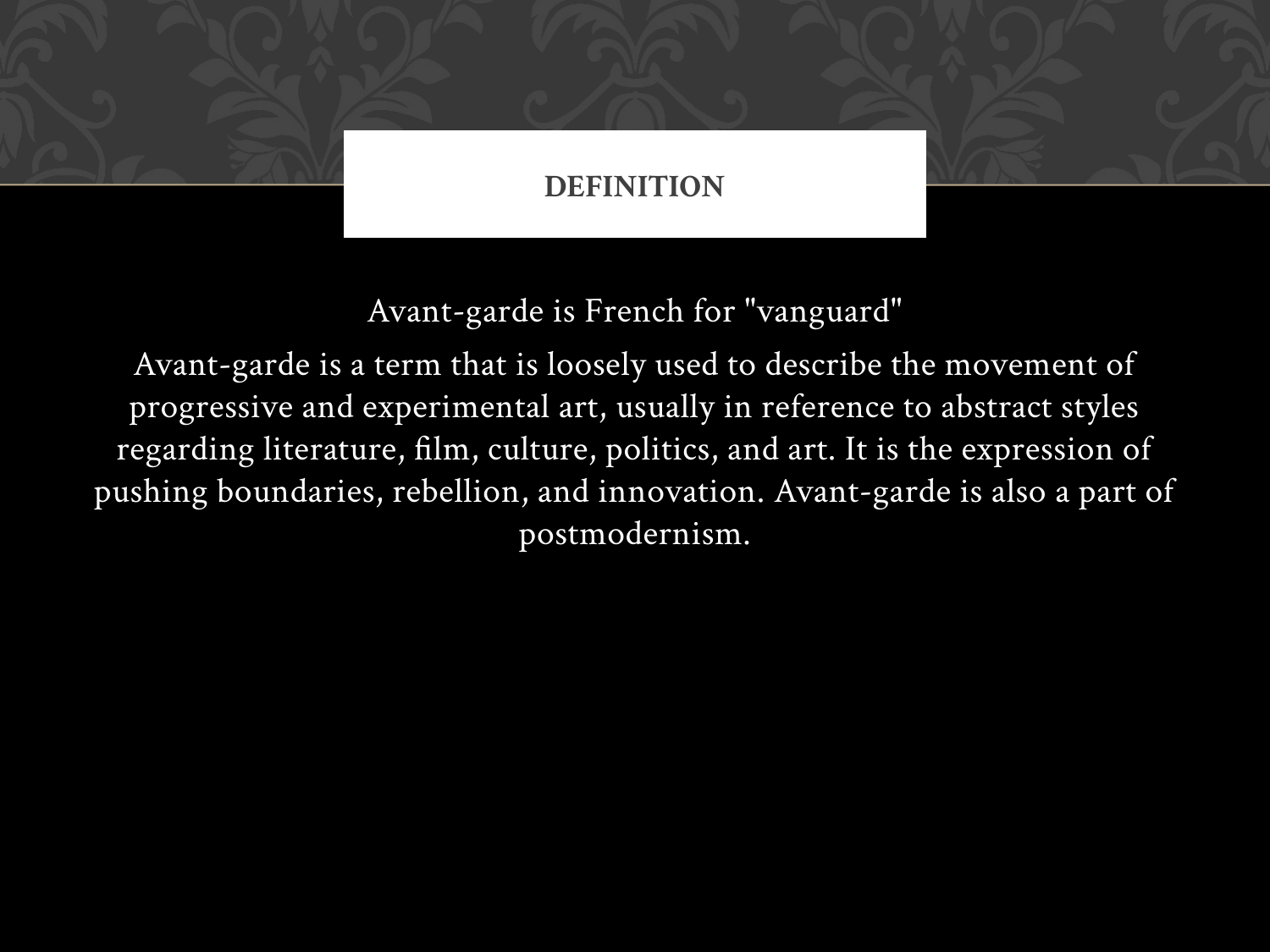

# Definition
Avant-garde is French for "vanguard"
Avant-garde is a term that is loosely used to describe the movement of progressive and experimental art, usually in reference to abstract styles regarding literature, film, culture, politics, and art. It is the expression of pushing boundaries, rebellion, and innovation. Avant-garde is also a part of postmodernism.